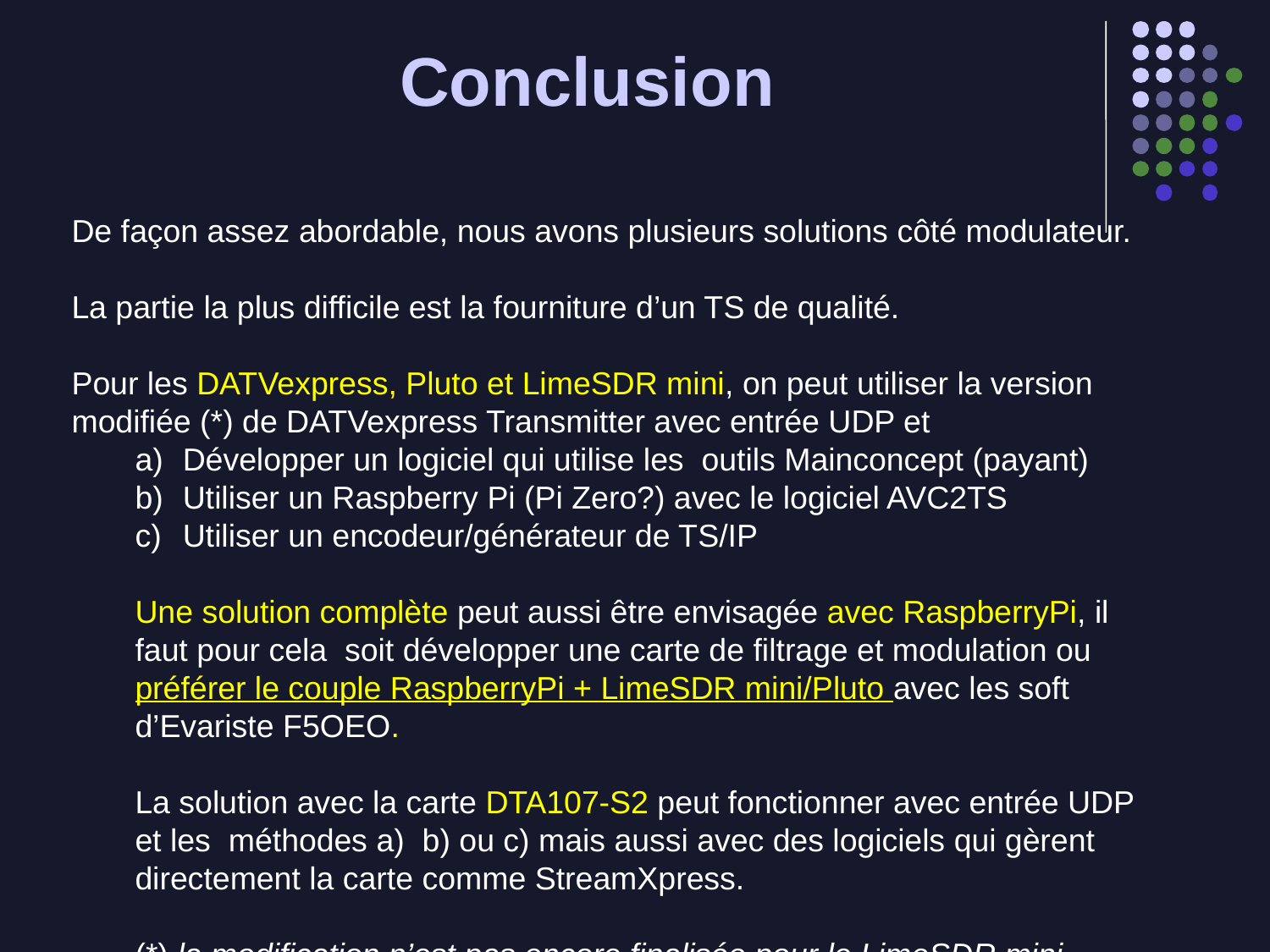

# Conclusion
De façon assez abordable, nous avons plusieurs solutions côté modulateur.

La partie la plus difficile est la fourniture d’un TS de qualité.

Pour les DATVexpress, Pluto et LimeSDR mini, on peut utiliser la version modifiée (*) de DATVexpress Transmitter avec entrée UDP et
Développer un logiciel qui utilise les  outils Mainconcept (payant)
Utiliser un Raspberry Pi (Pi Zero?) avec le logiciel AVC2TS
Utiliser un encodeur/générateur de TS/IP

Une solution complète peut aussi être envisagée avec RaspberryPi, il faut pour cela  soit développer une carte de filtrage et modulation ou préférer le couple RaspberryPi + LimeSDR mini/Pluto avec les soft d’Evariste F5OEO.

La solution avec la carte DTA107-S2 peut fonctionner avec entrée UDP et les  méthodes a)  b) ou c) mais aussi avec des logiciels qui gèrent directement la carte comme StreamXpress.

(*) la modification n’est pas encore finalisée pour le LimeSDR mini